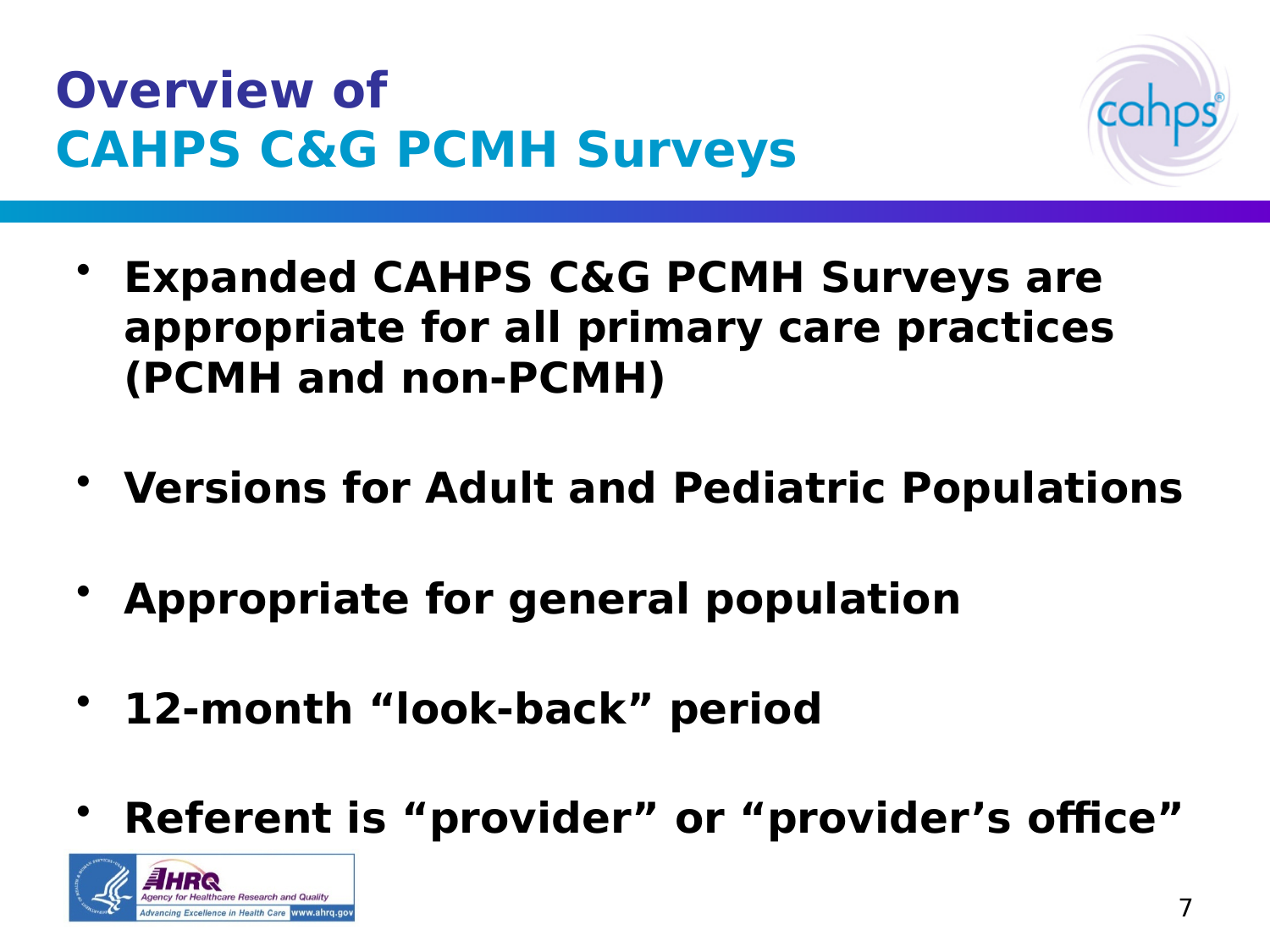

# Overview of CAHPS C&G PCMH Surveys
Expanded CAHPS C&G PCMH Surveys are appropriate for all primary care practices (PCMH and non-PCMH)
Versions for Adult and Pediatric Populations
Appropriate for general population
12-month “look-back” period
Referent is “provider” or “provider’s office”

7